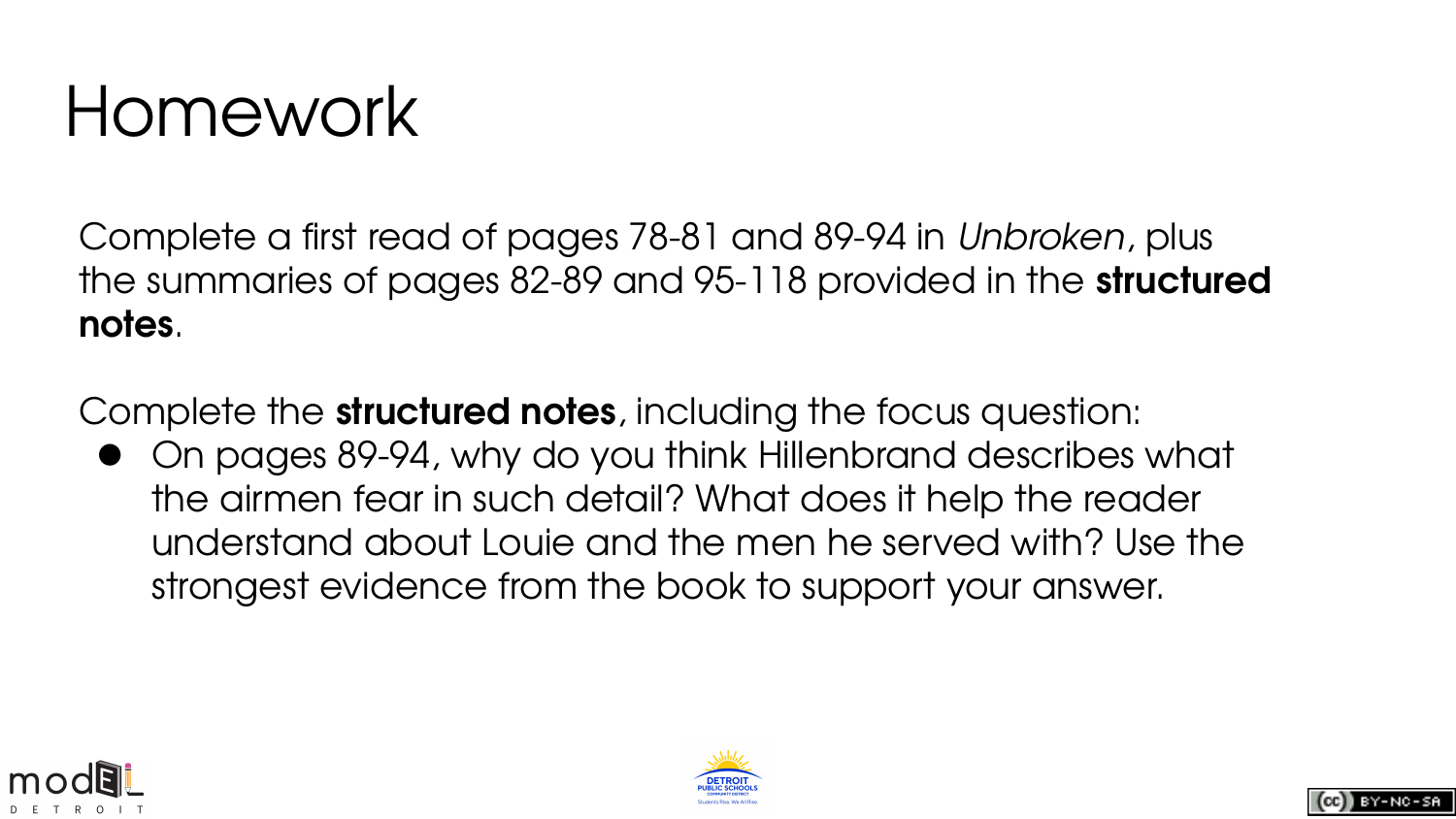

# Homework

Complete a first read of pages 78-81 and 89-94 in Unbroken, plus the summaries of pages 82-89 and 95-118 provided in the structured notes.

Complete the structured notes, including the focus question:
On pages 89-94, why do you think Hillenbrand describes what the airmen fear in such detail? What does it help the reader understand about Louie and the men he served with? Use the strongest evidence from the book to support your answer.